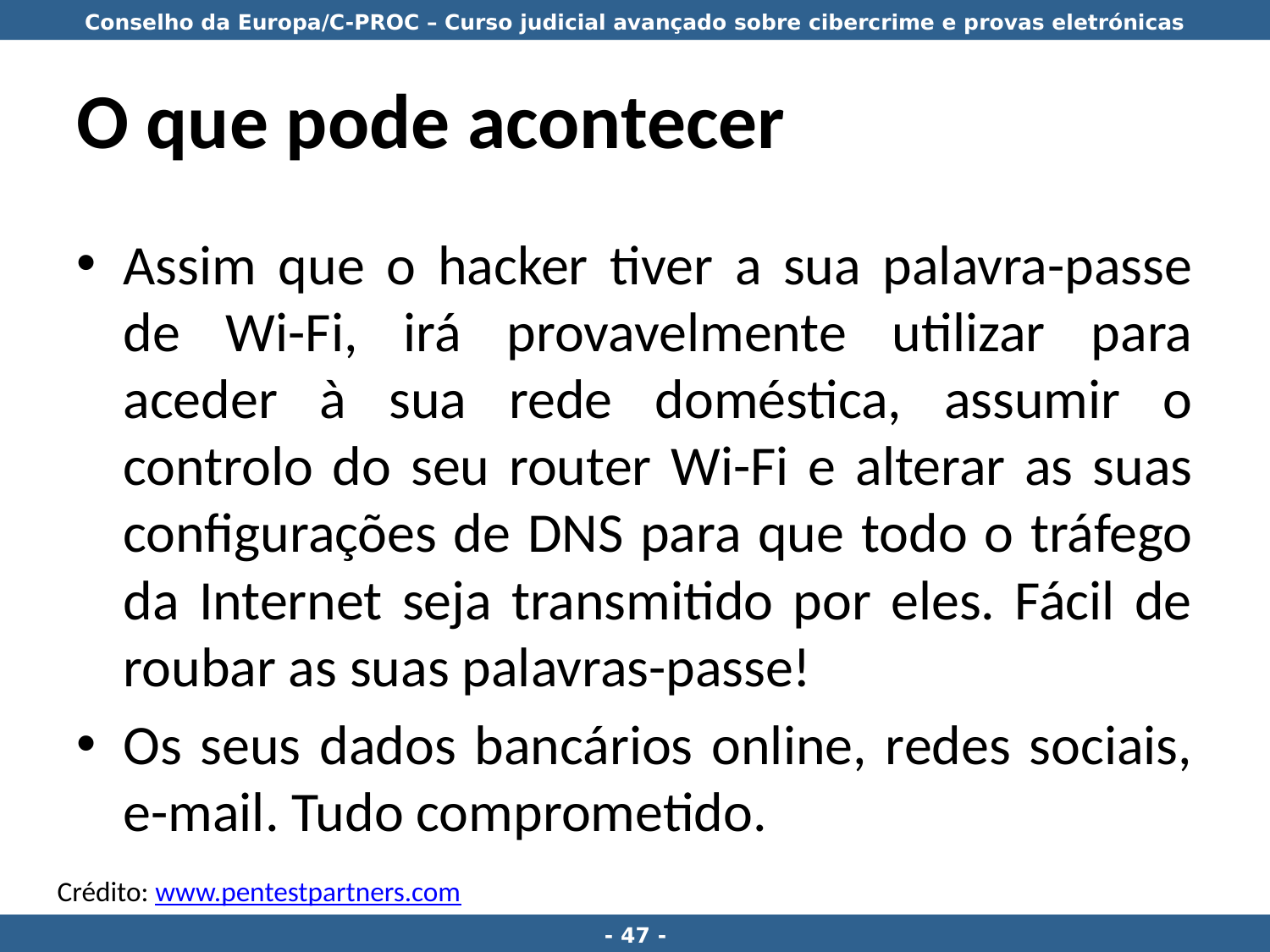

# O que pode acontecer
Assim que o hacker tiver a sua palavra-passe de Wi-Fi, irá provavelmente utilizar para aceder à sua rede doméstica, assumir o controlo do seu router Wi-Fi e alterar as suas configurações de DNS para que todo o tráfego da Internet seja transmitido por eles. Fácil de roubar as suas palavras-passe!
Os seus dados bancários online, redes sociais, e-mail. Tudo comprometido.
Crédito: www.pentestpartners.com